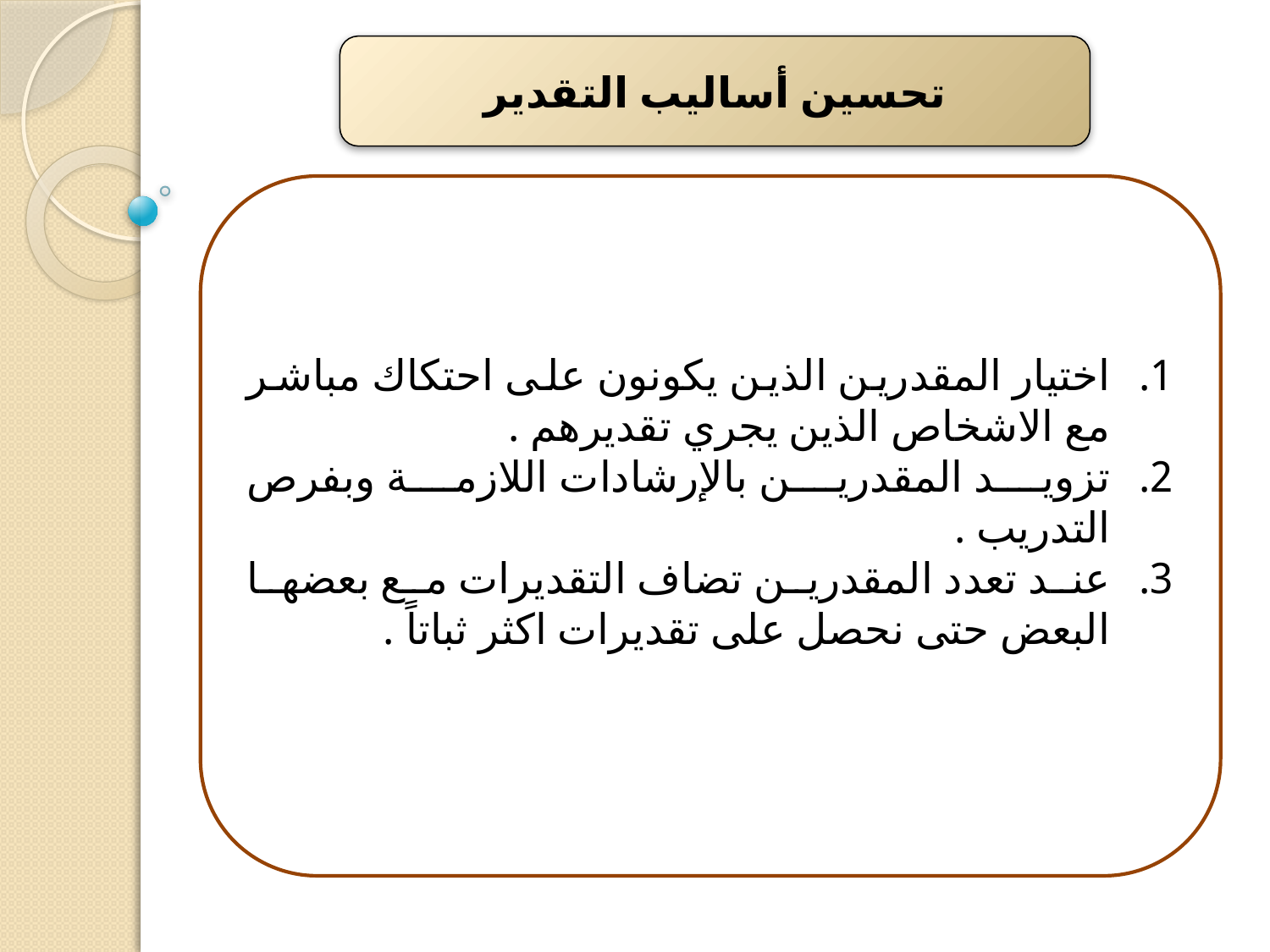

تحسين أساليب التقدير
اختيار المقدرين الذين يكونون على احتكاك مباشر مع الاشخاص الذين يجري تقديرهم .
تزويد المقدرين بالإرشادات اللازمة وبفرص التدريب .
عند تعدد المقدرين تضاف التقديرات مع بعضها البعض حتى نحصل على تقديرات اكثر ثباتاً .